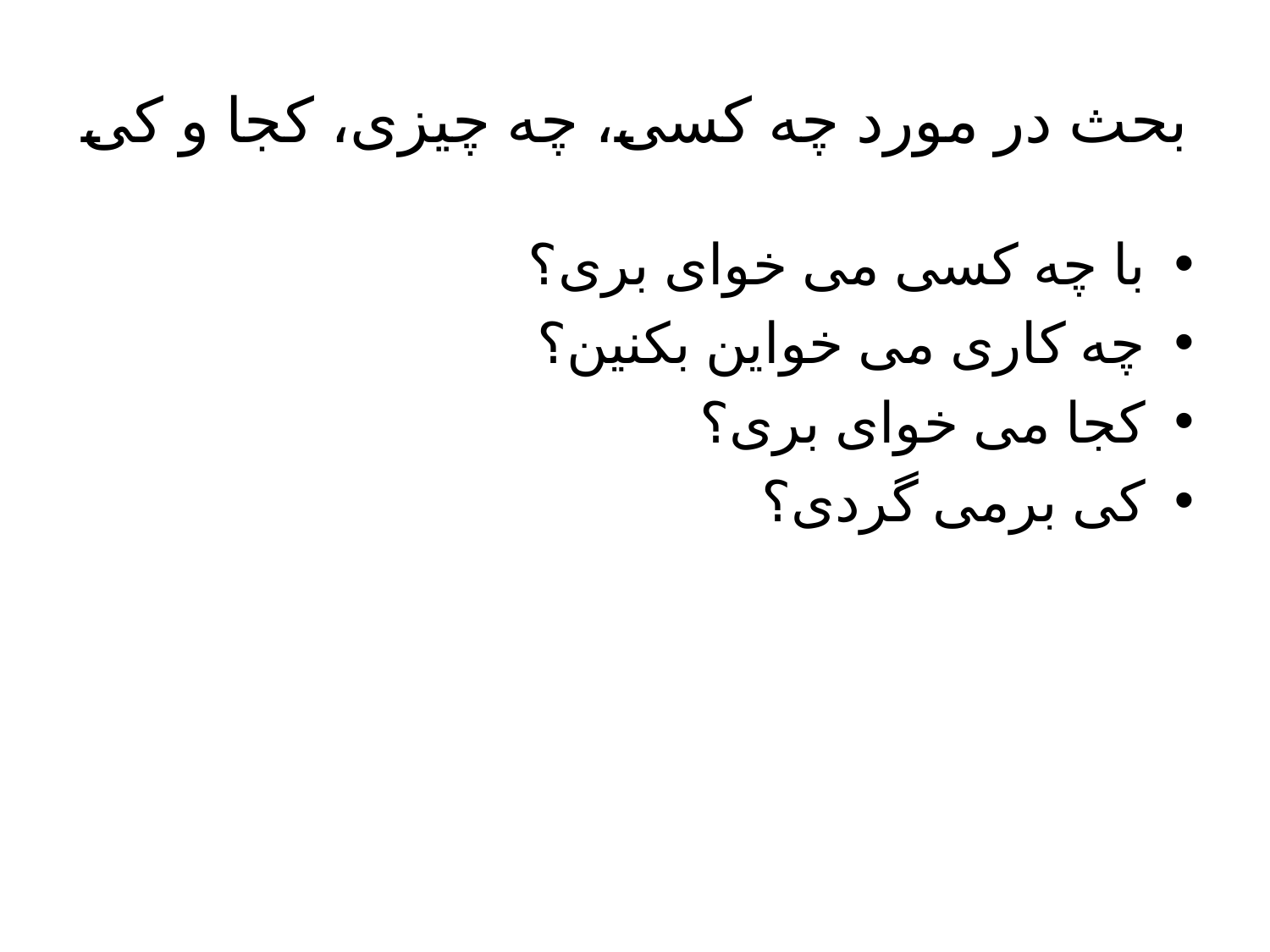

# بحث در مورد چه کسی، چه چیزی، کجا و کی
با چه کسی می خوای بری؟
چه کاری می خواین بکنین؟
کجا می خوای بری؟
کی برمی گردی؟